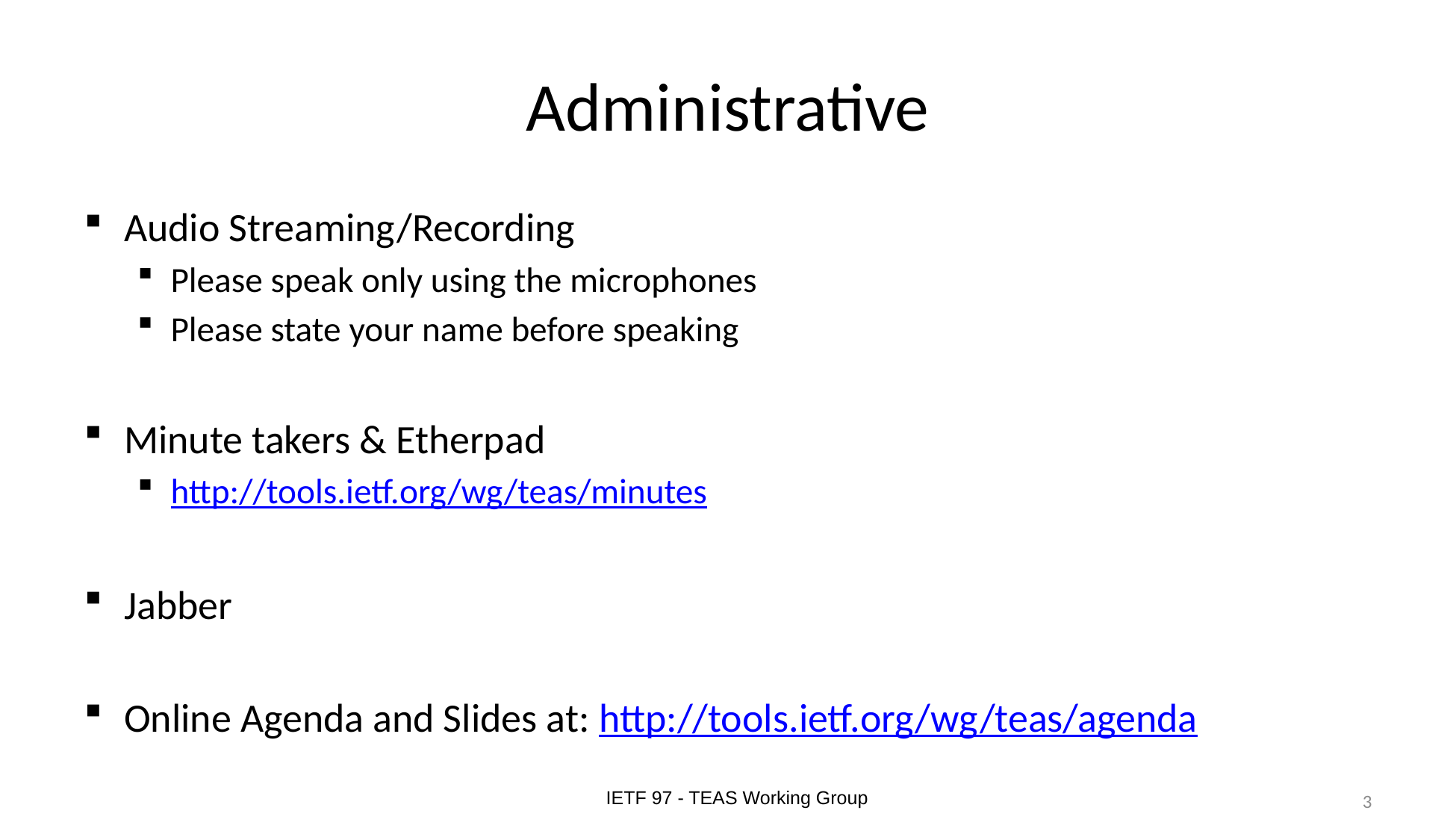

# Administrative
Audio Streaming/Recording
Please speak only using the microphones
Please state your name before speaking

Minute takers & Etherpad
http://tools.ietf.org/wg/teas/minutes

Jabber

Online Agenda and Slides at: http://tools.ietf.org/wg/teas/agenda

IETF 97 - TEAS Working Group
3